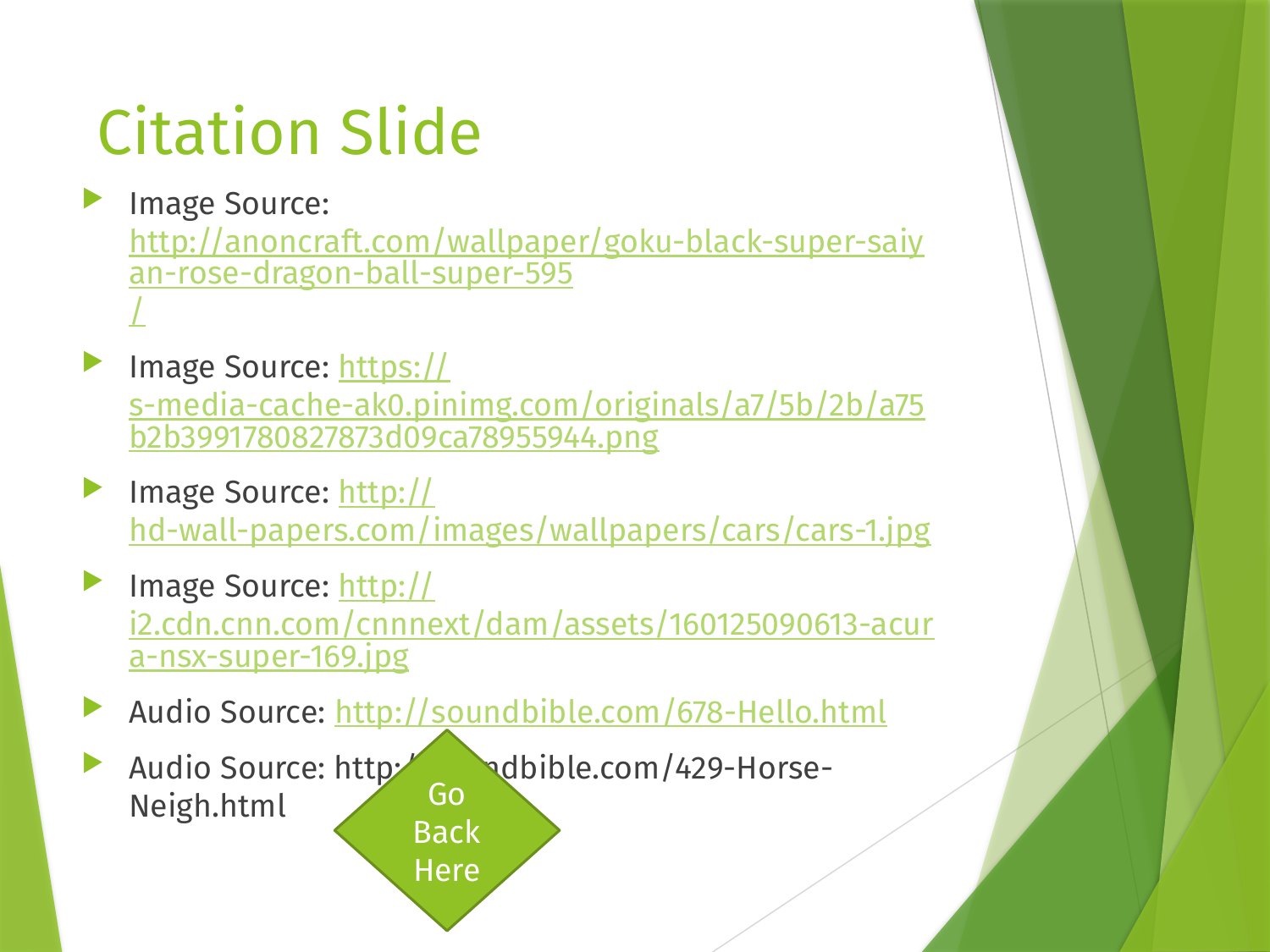

# Citation Slide
Image Source: http://anoncraft.com/wallpaper/goku-black-super-saiyan-rose-dragon-ball-super-595/
Image Source: https://s-media-cache-ak0.pinimg.com/originals/a7/5b/2b/a75b2b3991780827873d09ca78955944.png
Image Source: http://hd-wall-papers.com/images/wallpapers/cars/cars-1.jpg
Image Source: http://i2.cdn.cnn.com/cnnnext/dam/assets/160125090613-acura-nsx-super-169.jpg
Audio Source: http://soundbible.com/678-Hello.html
Audio Source: http://soundbible.com/429-Horse-Neigh.html
Go Back Here